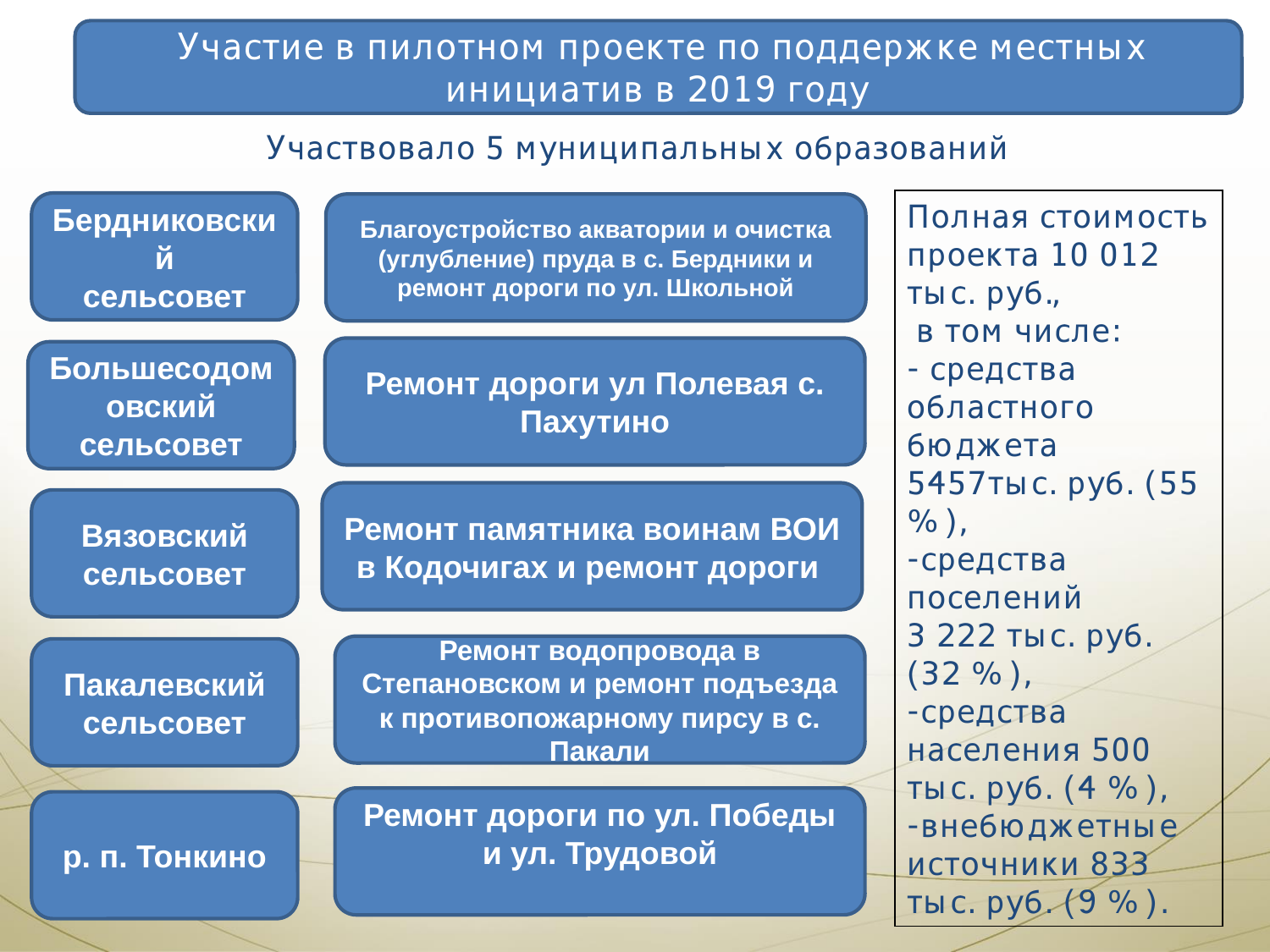

Участие в пилотном проекте по поддержке местных инициатив в 2019 году
Участвовало 5 муниципальных образований

Полная стоимость проекта 10 012 тыс. руб.,
 в том числе:
- средства областного бюджета 5457тыс. руб. (55 %),
-средства поселений            3 222 тыс. руб. (32 %),
-средства населения 500 тыс. руб. (4 %),
-внебюджетные источники 833 тыс. руб. (9 %).
Бердниковский
сельсовет
Благоустройство акватории и очистка (углубление) пруда в с. Бердники и ремонт дороги по ул. Школьной
Ремонт дороги ул Полевая с. Пахутино
Большесодомовский сельсовет

Ремонт памятника воинам ВОИ в Кодочигах и ремонт дороги
Вязовский сельсовет
Ремонт водопровода в Степановском и ремонт подъезда к противопожарному пирсу в с. Пакали
Пакалевский сельсовет
Ремонт дороги по ул. Победы и ул. Трудовой

р. п. Тонкино
68